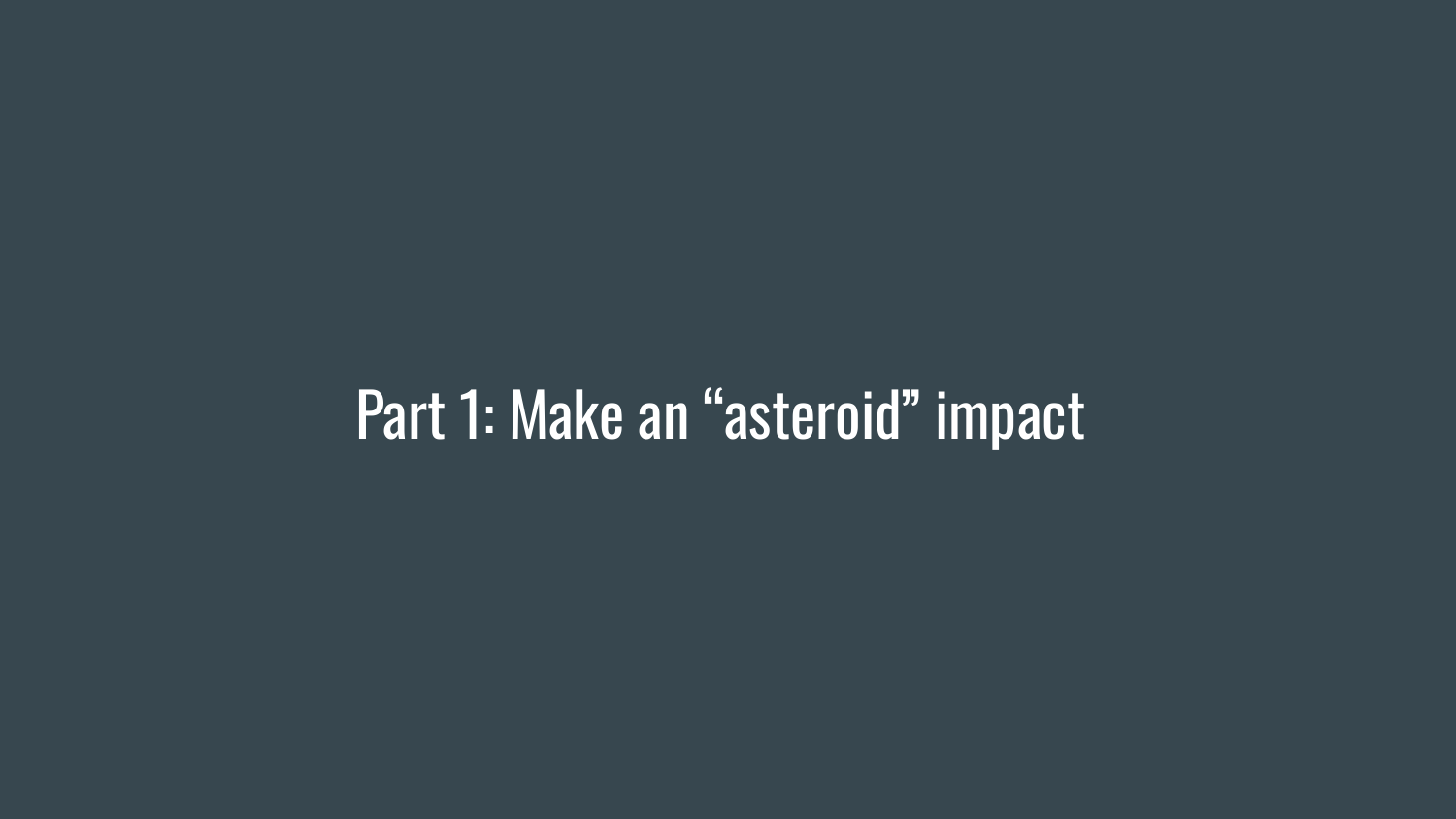

# Part 1: Make an “asteroid” impact